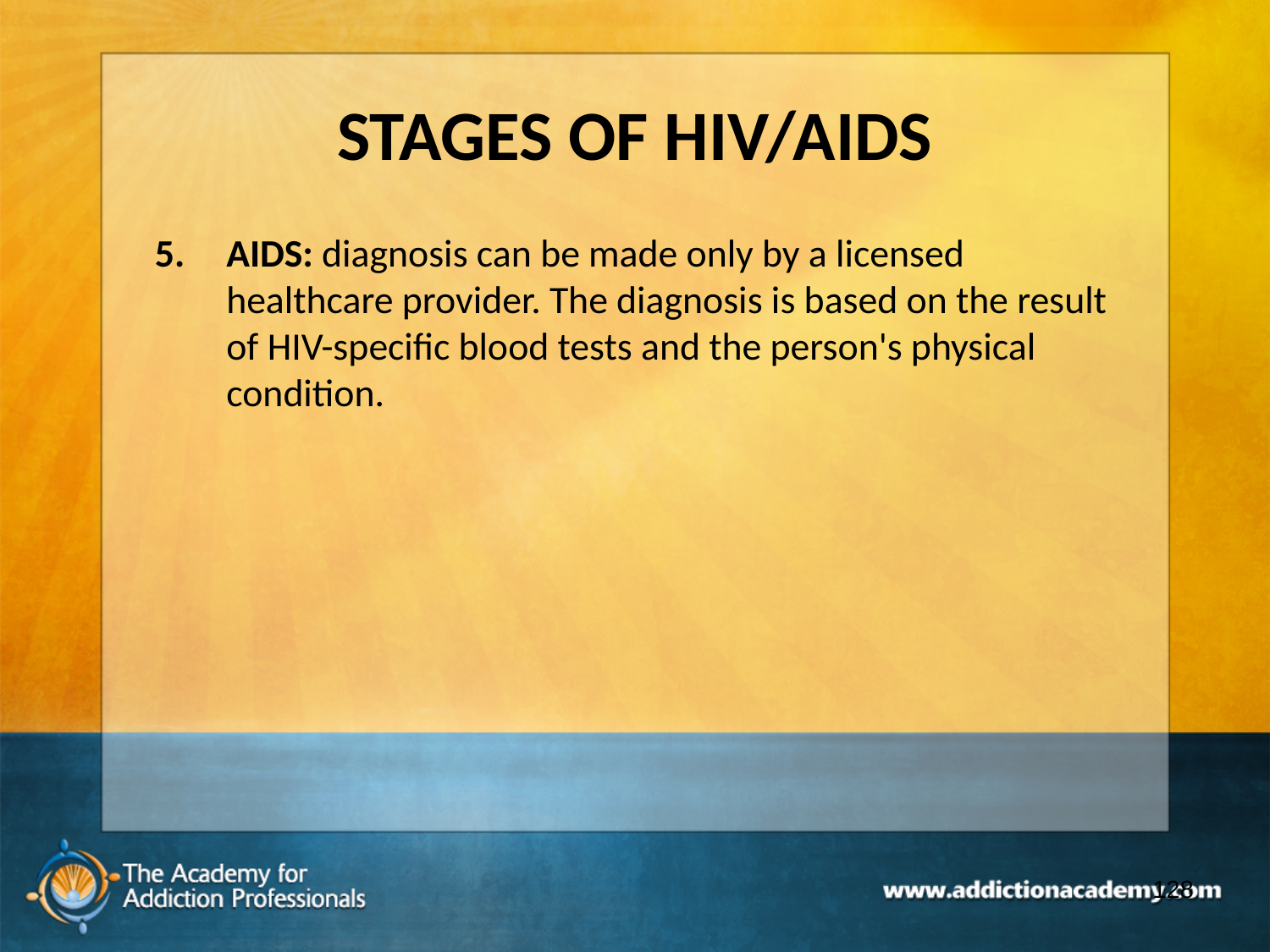

# STAGES OF HIV/AIDS
AIDS: diagnosis can be made only by a licensed healthcare provider. The diagnosis is based on the result of HIV-specific blood tests and the person's physical condition.
128